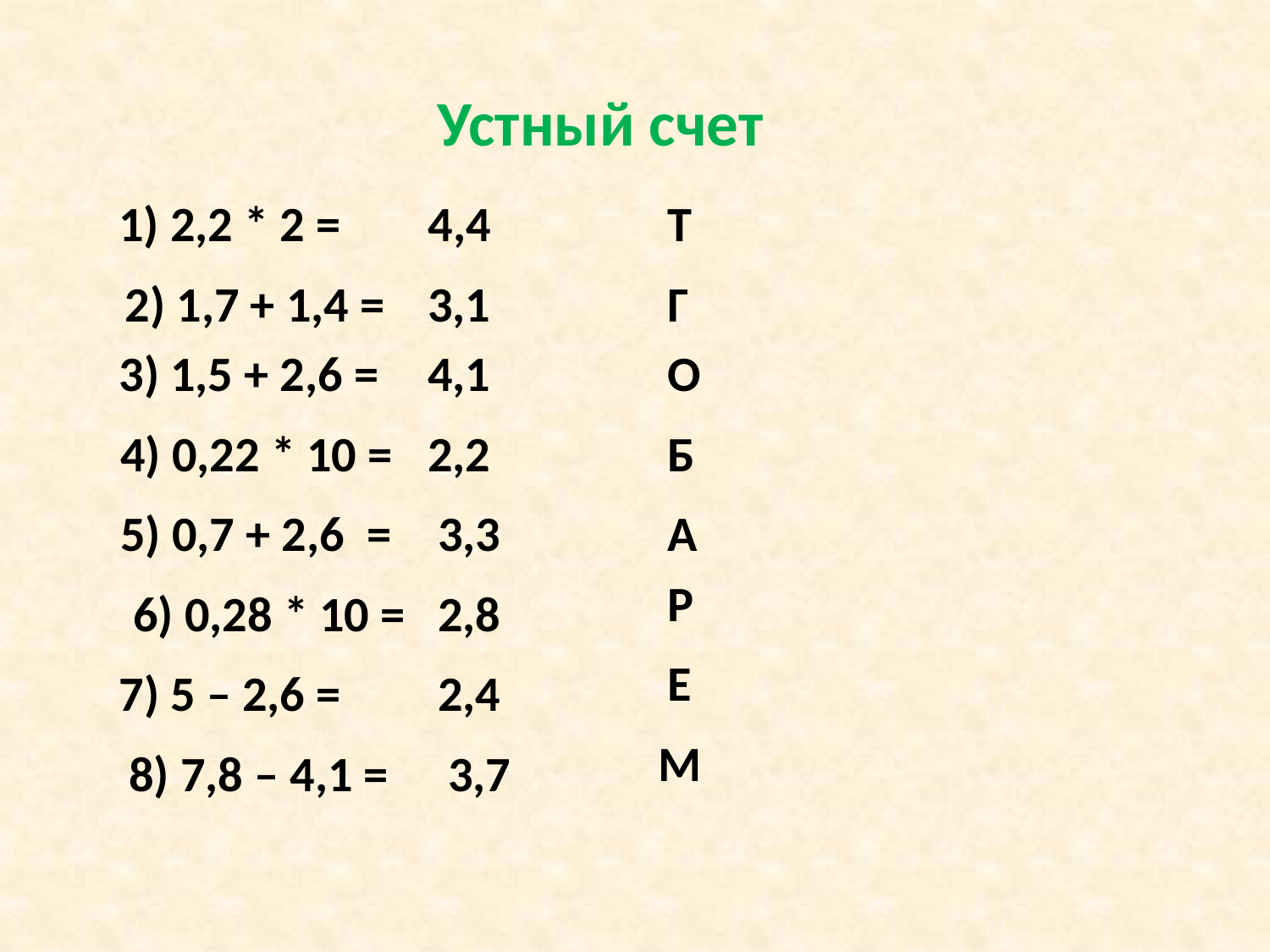

Устный счет
1) 2,2 * 2 =
4,4
Т
2) 1,7 + 1,4 =
3,1
Г
3) 1,5 + 2,6 =
4,1
О
 4) 0,22 * 10 =
2,2
Б
 5) 0,7 + 2,6  =
3,3
А
Р
 6) 0,28 * 10 =
2,8
Е
7) 5 – 2,6 =
2,4
М
8) 7,8 – 4,1 =
3,7